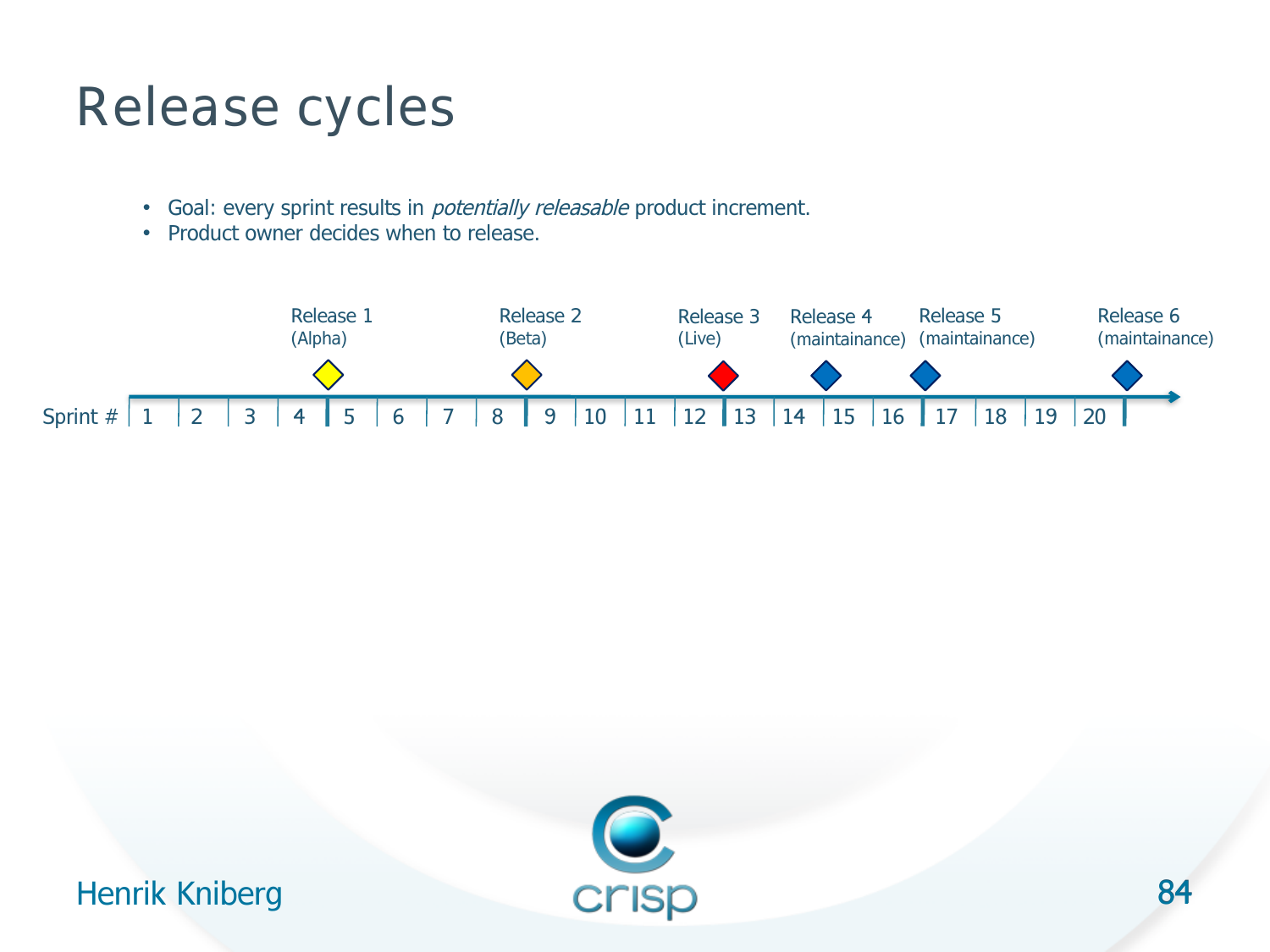

# Release cycles
Goal: every sprint results in potentially releasable product increment.
Product owner decides when to release.
Release 1
(Alpha)
Release 2
(Beta)
Release 5
(maintainance)
Release 6
(maintainance)
Release 3
(Live)
Release 4
(maintainance)

Sprint #
1
2
3
4
5
6
7
8
9
10
11
12
13
14
15
16
17
18
19
20
84
Henrik Kniberg